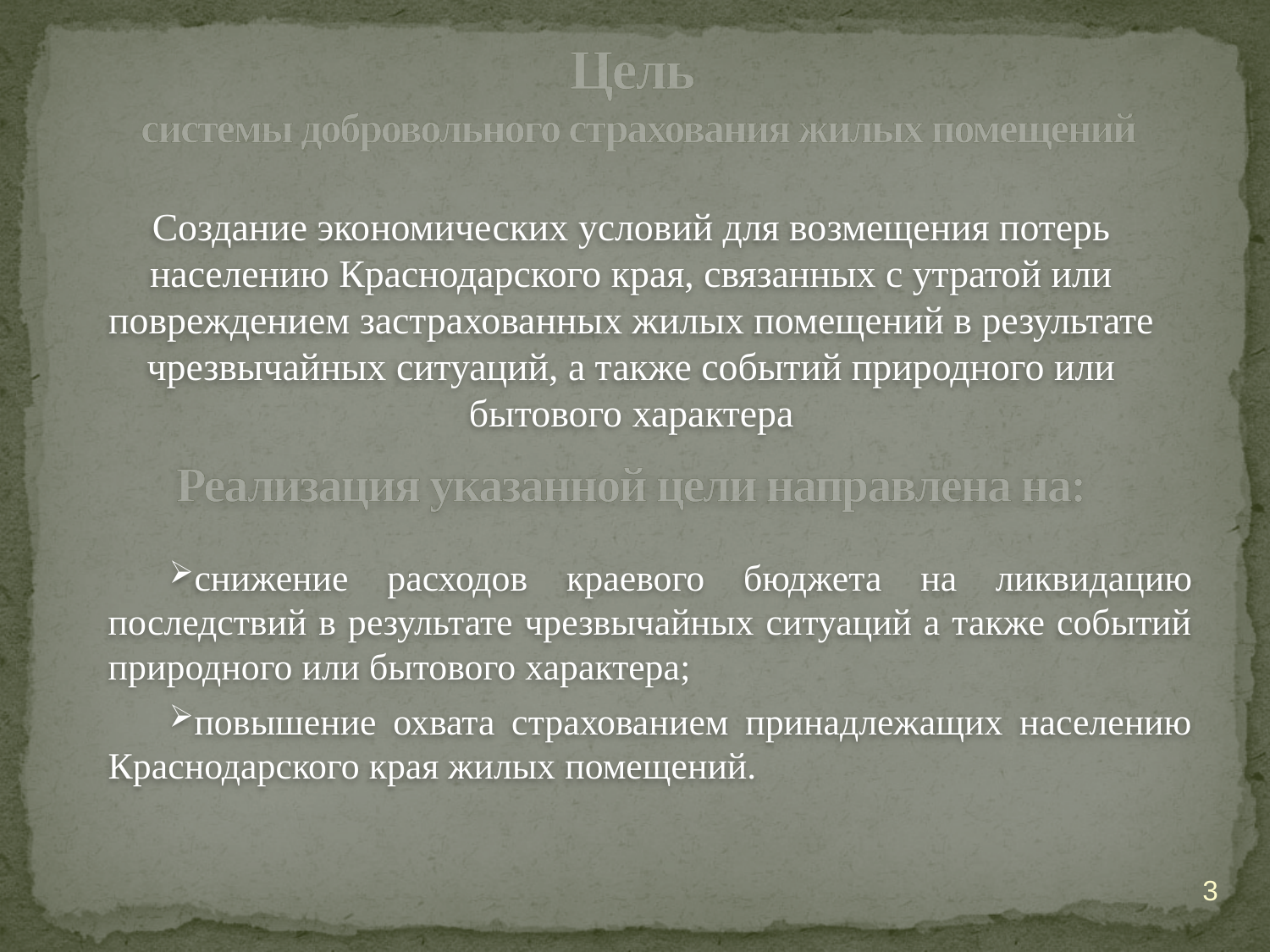

Цель
системы добровольного страхования жилых помещений

Создание экономических условий для возмещения потерь населению Краснодарского края, связанных с утратой или повреждением застрахованных жилых помещений в результате чрезвычайных ситуаций, а также событий природного или бытового характера
Реализация указанной цели направлена на:

снижение расходов краевого бюджета на ликвидацию последствий в результате чрезвычайных ситуаций а также событий природного или бытового характера;
повышение охвата страхованием принадлежащих населению Краснодарского края жилых помещений.

3